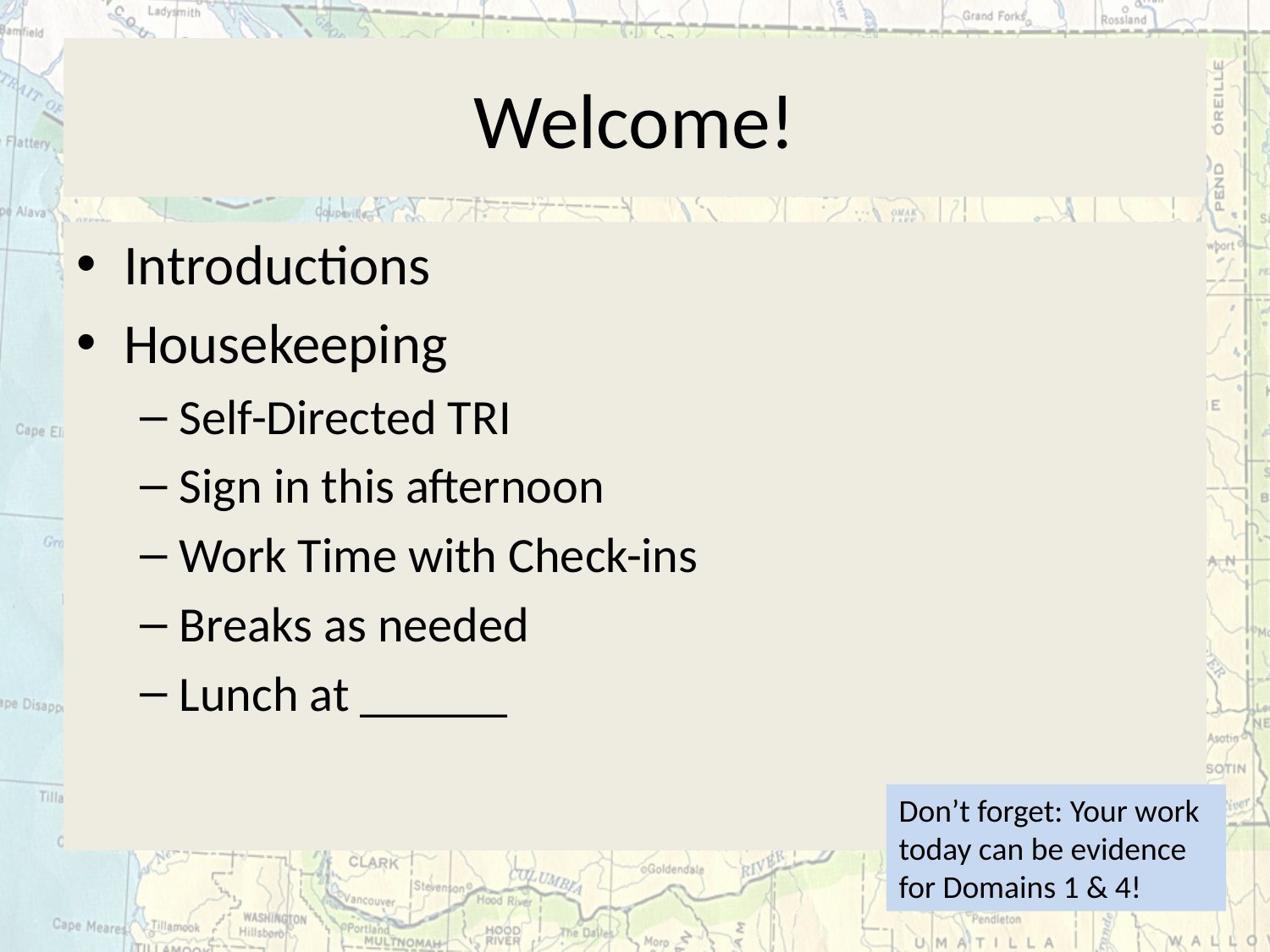

# Welcome!
Introductions
Housekeeping
Self-Directed TRI
Sign in this afternoon
Work Time with Check-ins
Breaks as needed
Lunch at ______

Don’t forget: Your work today can be evidence for Domains 1 & 4!